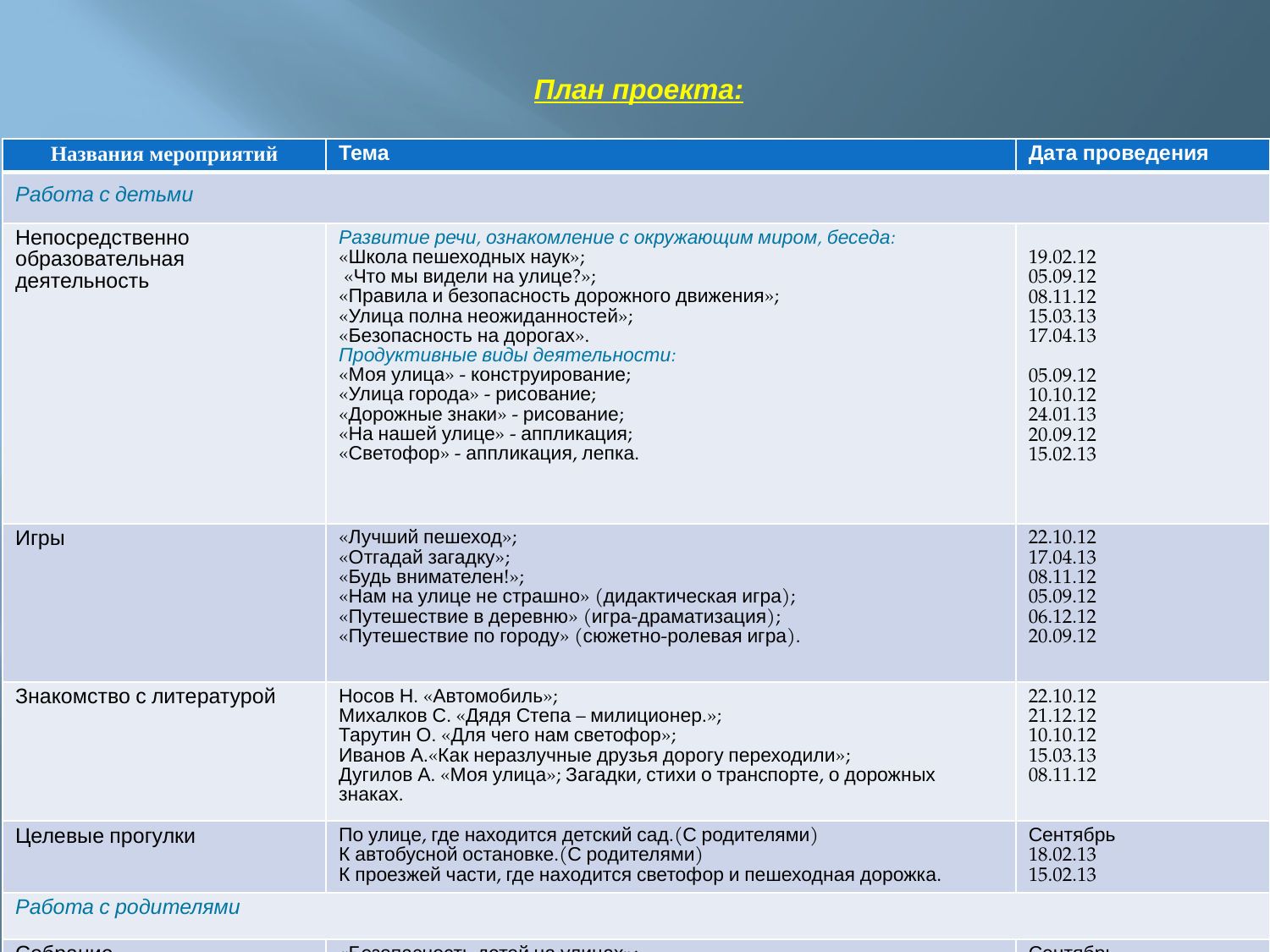

# План проекта:
| Названия мероприятий | Тема | Дата проведения |
| --- | --- | --- |
| Работа с детьми |  |  |
| Непосредственно образовательная деятельность | Развитие речи, ознакомление с окружающим миром, беседа:  «Школа пешеходных наук»; «Что мы видели на улице?»; «Правила и безопасность дорожного движения»; «Улица полна неожиданностей»; «Безопасность на дорогах».  Продуктивные виды деятельности: «Моя улица» - конструирование; «Улица города» - рисование; «Дорожные знаки» - рисование; «На нашей улице» - аппликация; «Светофор» - аппликация, лепка. | 19.02.12 05.09.12 08.11.12 15.03.13 17.04.13 05.09.12 10.10.12 24.01.13 20.09.12 15.02.13 |
| Игры | «Лучший пешеход»; «Отгадай загадку»; «Будь внимателен!»; «Нам на улице не страшно» (дидактическая игра); «Путешествие в деревню» (игра-драматизация); «Путешествие по городу» (сюжетно-ролевая игра). | 22.10.12 17.04.13 08.11.12 05.09.12 06.12.12 20.09.12 |
| Знакомство с литературой | Носов Н. «Автомобиль»; Михалков С. «Дядя Степа – милиционер.»; Тарутин О. «Для чего нам светофор»; Иванов А.«Как неразлучные друзья дорогу переходили»; Дугилов А. «Моя улица»; Загадки, стихи о транспорте, о дорожных знаках. | 22.10.12 21.12.12 10.10.12 15.03.13 08.11.12 |
| Целевые прогулки | По улице, где находится детский сад.(С родителями) К автобусной остановке.(С родителями) К проезжей части, где находится светофор и пешеходная дорожка. | Сентябрь 18.02.13 15.02.13 |
| Работа с родителями |  |  |
| Собрание | «Безопасность детей на улицах»; «Пример родителей – один из основных факторов успешного воспитания у детей навыков безопасного поведения на улице»; | Сентябрь Март |
| Вечер досуга | «Правила дорожного движения» «Вечер вопросов и ответов» | 22.11.12 14.01.13 |
| Беседы, консультации | «О поведении в общественном транспорте»; «Улица требует к себе уважения»; «Пешеходом быть – наука!»; Встреча и беседа с сотрудниками ГИБДД | 05.09.12 10.10.12 08.11.12 21.03.13 |
| Работа с педагогами |  |  |
|  | Помощь в подборе материала для чтения детям. Помощь в подборе дидактических игр по данной теме. |  |